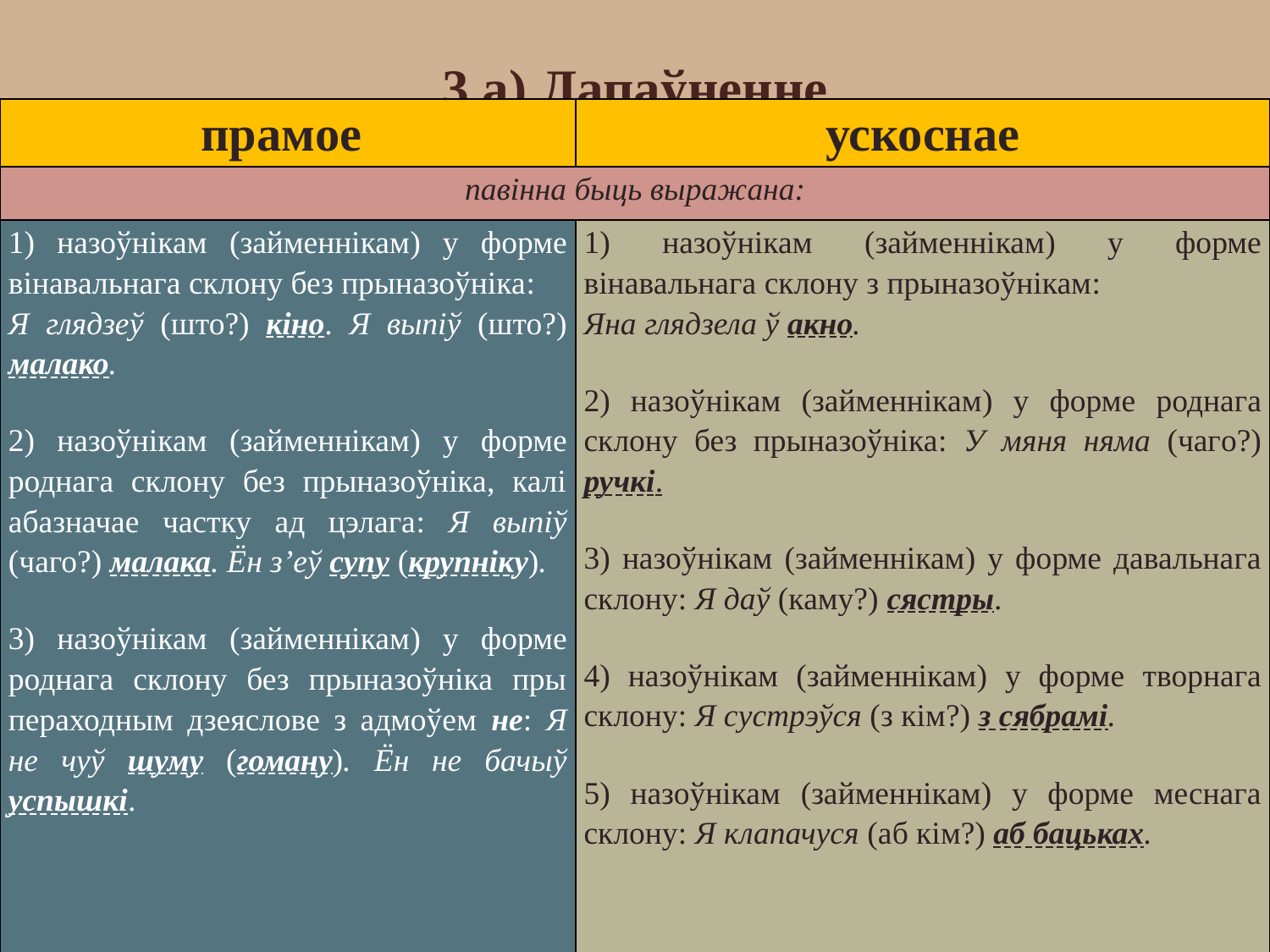

# 3 а) Дапаўненне
| прамое | ускоснае |
| --- | --- |
| павінна быць выражана: |  |
| 1) назоўнікам (займеннікам) у форме вінавальнага склону без прыназоўніка: Я глядзеў (што?) кіно. Я выпіў (што?) малако. 2) назоўнікам (займеннікам) у форме роднага склону без прыназоўніка, калі абазначае частку ад цэлага: Я выпіў (чаго?) малака. Ён з’еў супу (крупніку). 3) назоўнікам (займеннікам) у форме роднага склону без прыназоўніка пры пераходным дзеяслове з адмоўем не: Я не чуў шуму (гоману). Ён не бачыў успышкі. | 1) назоўнікам (займеннікам) у форме вінавальнага склону з прыназоўнікам: Яна глядзела ў акно. 2) назоўнікам (займеннікам) у форме роднага склону без прыназоўніка: У мяня няма (чаго?) ручкі. 3) назоўнікам (займеннікам) у форме давальнага склону: Я даў (каму?) сястры. 4) назоўнікам (займеннікам) у форме творнага склону: Я сустрэўся (з кім?) з сябрамі. 5) назоўнікам (займеннікам) у форме меснага склону: Я клапачуся (аб кім?) аб бацьках. |